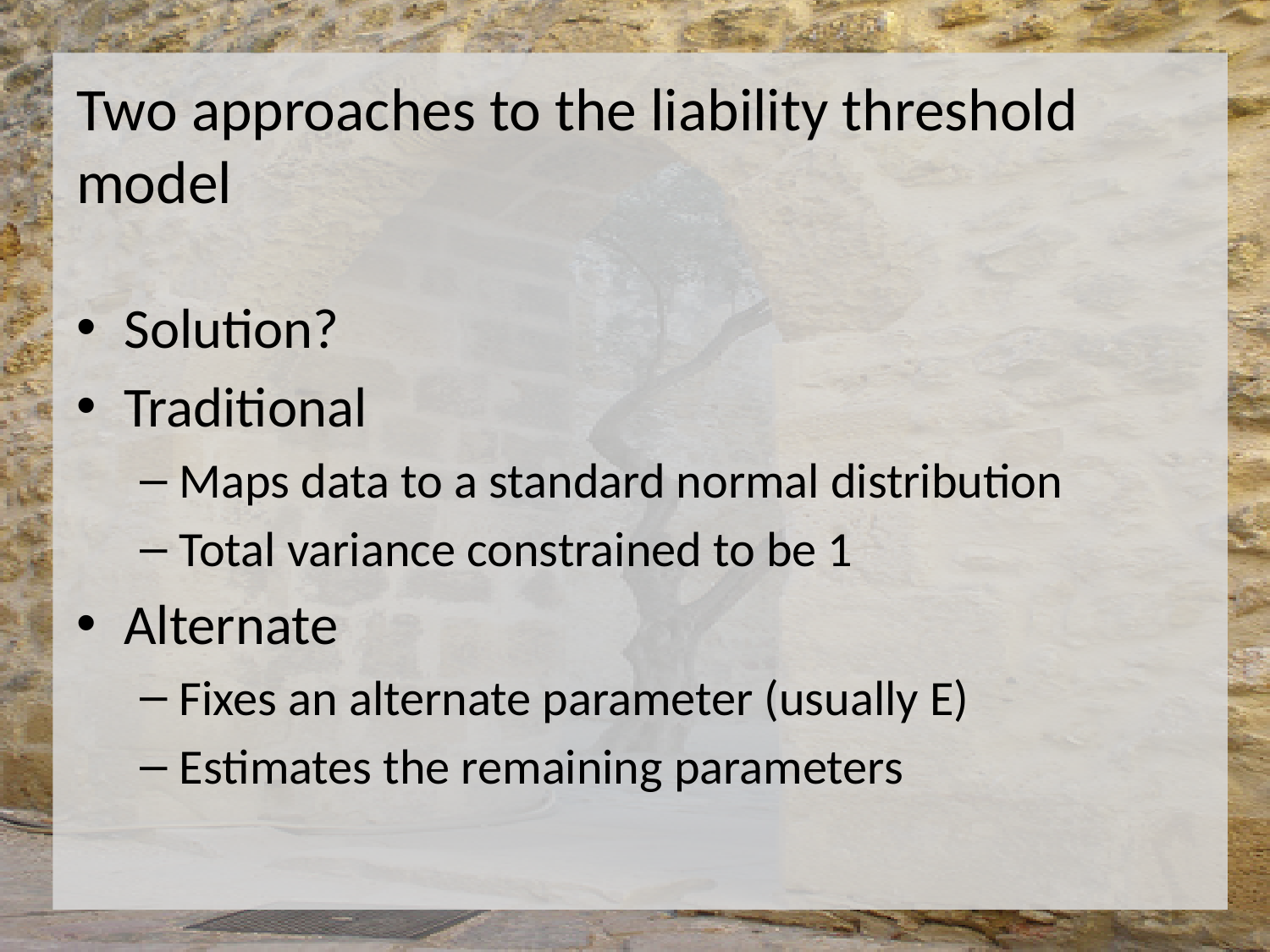

# Two approaches to the liability threshold model
Solution?
Traditional
Maps data to a standard normal distribution
Total variance constrained to be 1
Alternate
Fixes an alternate parameter (usually E)
Estimates the remaining parameters